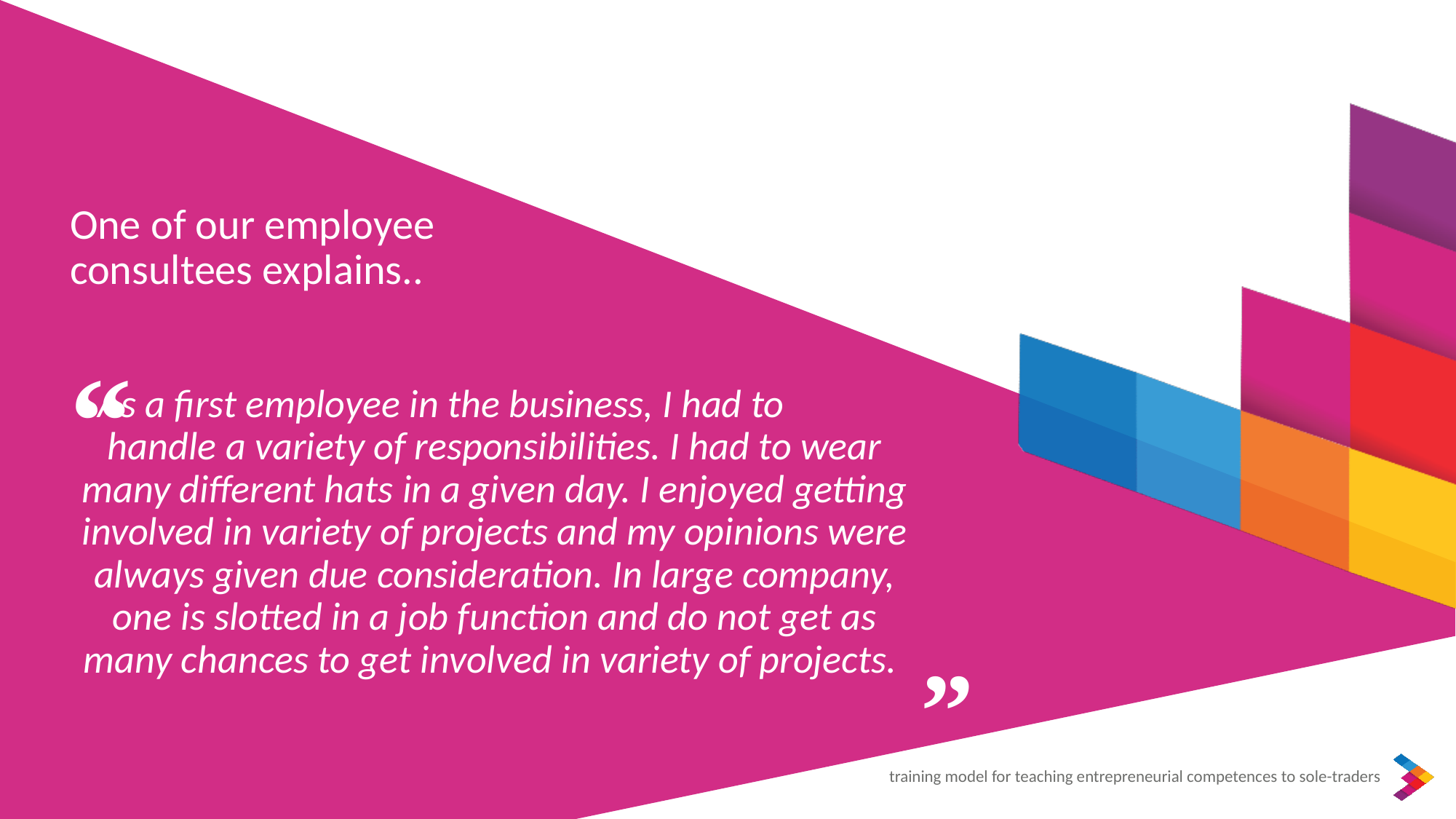

One of our employee consultees explains..
“
As a first employee in the business, I had to             handle a variety of responsibilities. I had to wear many different hats in a given day. I enjoyed getting involved in variety of projects and my opinions were always given due consideration. In large company, one is slotted in a job function and do not get as many chances to get involved in variety of projects.

”